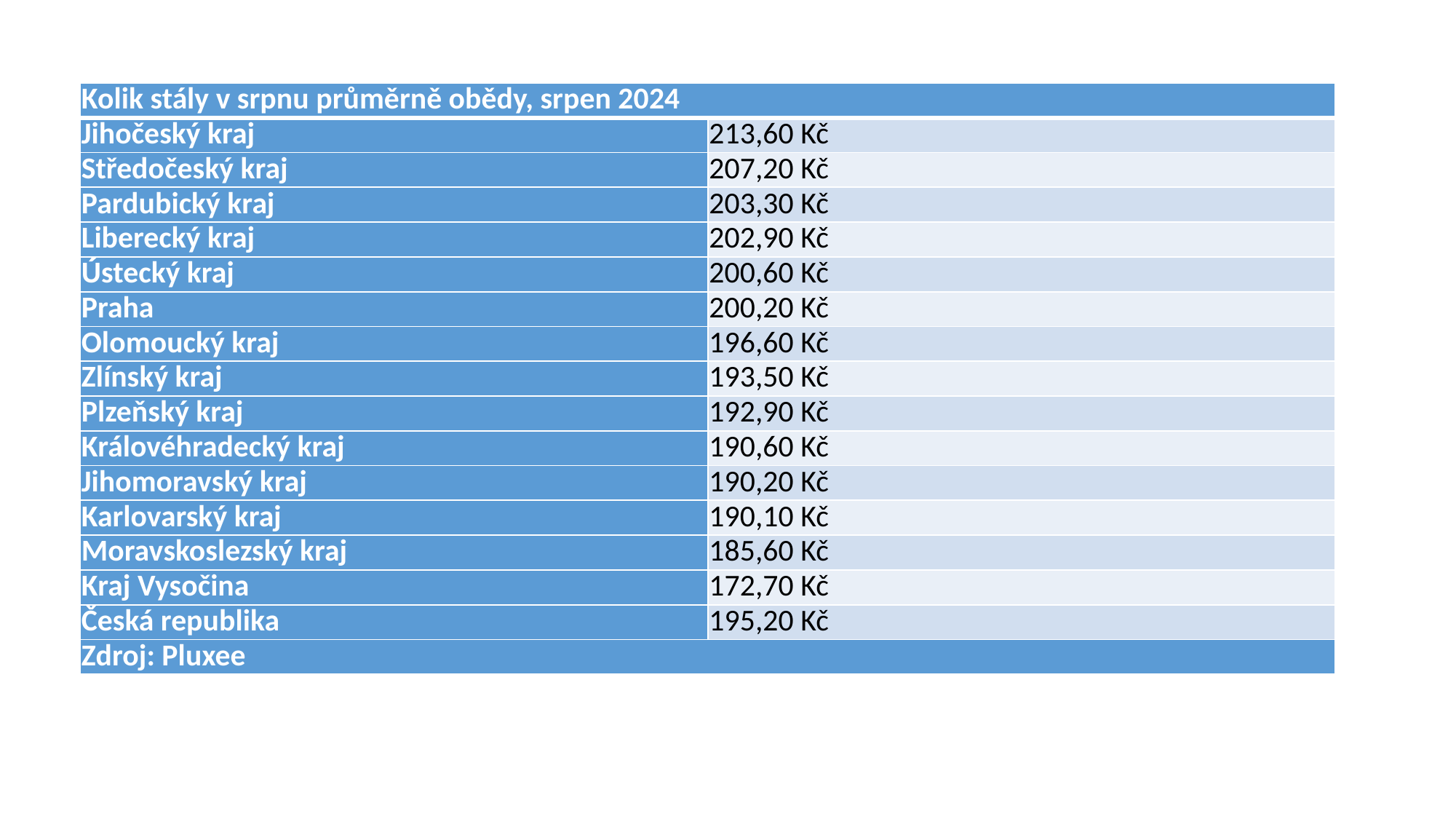

| Kolik stály v srpnu průměrně obědy, srpen 2024 |  |
| --- | --- |
| Jihočeský kraj | 213,60 Kč |
| Středočeský kraj | 207,20 Kč |
| Pardubický kraj | 203,30 Kč |
| Liberecký kraj | 202,90 Kč |
| Ústecký kraj | 200,60 Kč |
| Praha | 200,20 Kč |
| Olomoucký kraj | 196,60 Kč |
| Zlínský kraj | 193,50 Kč |
| Plzeňský kraj | 192,90 Kč |
| Královéhradecký kraj | 190,60 Kč |
| Jihomoravský kraj | 190,20 Kč |
| Karlovarský kraj | 190,10 Kč |
| Moravskoslezský kraj | 185,60 Kč |
| Kraj Vysočina | 172,70 Kč |
| Česká republika | 195,20 Kč |
| Zdroj: Pluxee |  |